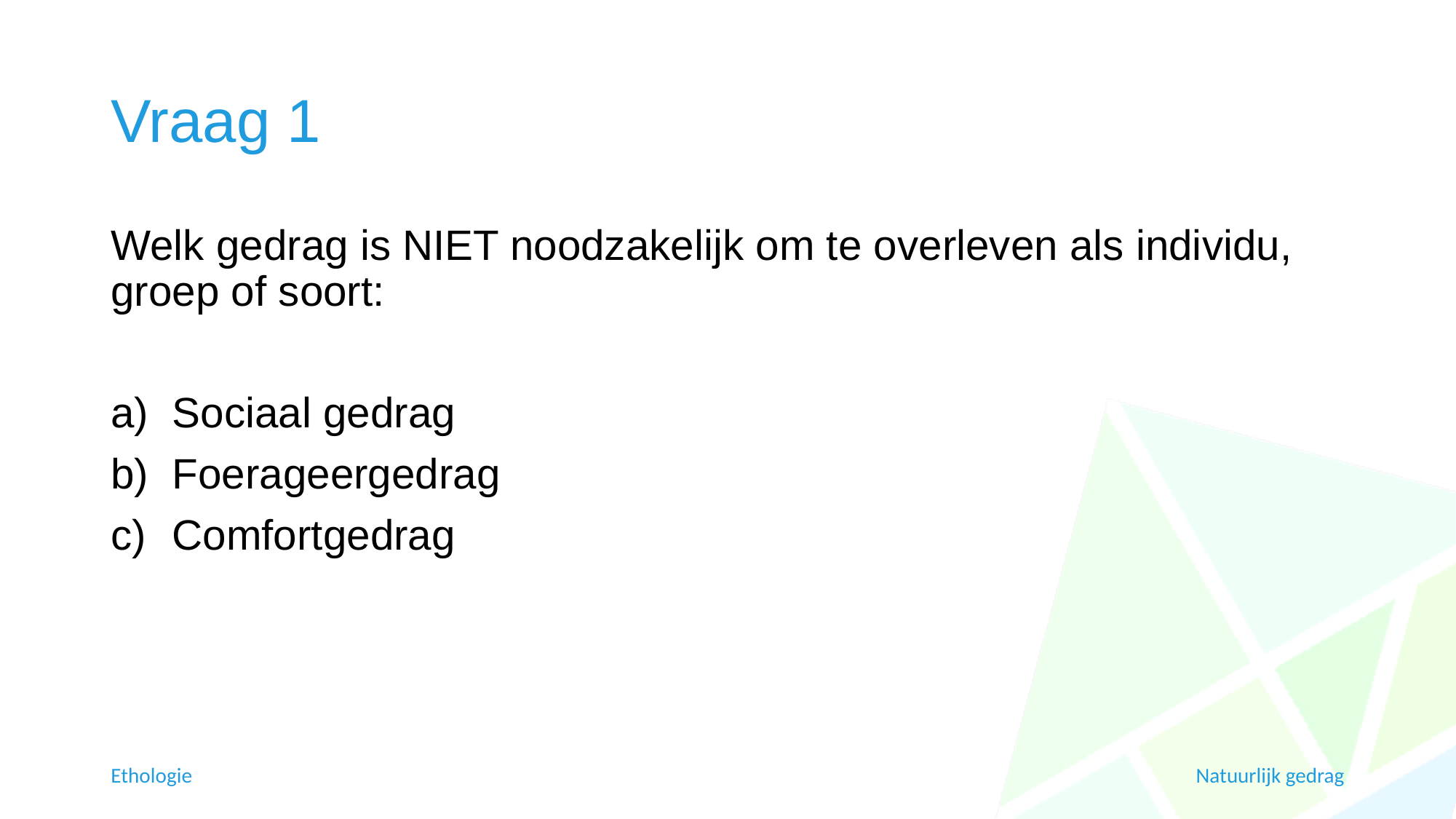

# Vraag 1
Welk gedrag is NIET noodzakelijk om te overleven als individu, groep of soort:

Sociaal gedrag
Foerageergedrag
Comfortgedrag

Ethologie
Natuurlijk gedrag